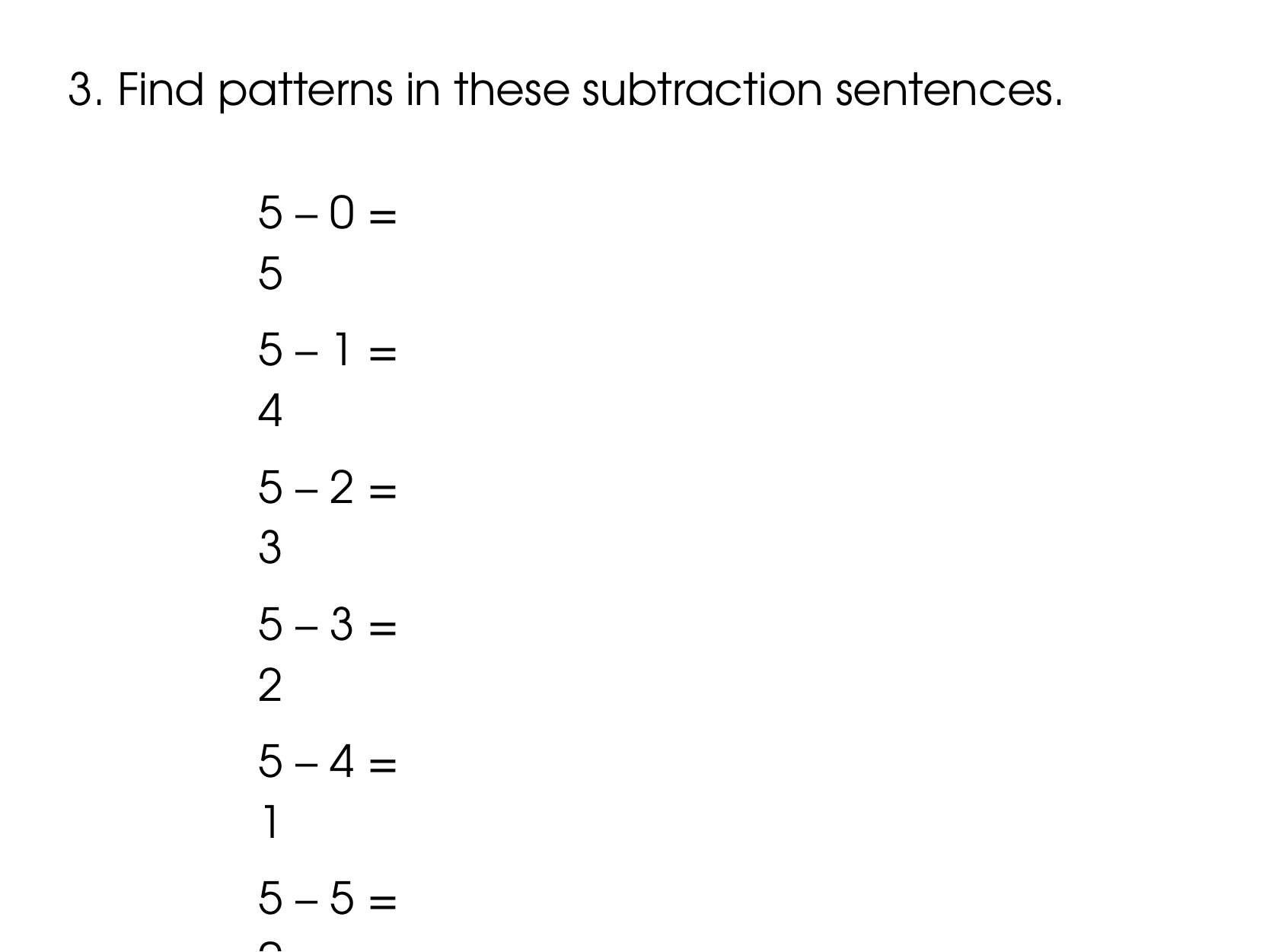

3. Find patterns in these subtraction sentences.
5 – 0 = 5
5 – 1 = 4
5 – 2 = 3
5 – 3 = 2
5 – 4 = 1
5 – 5 = 0